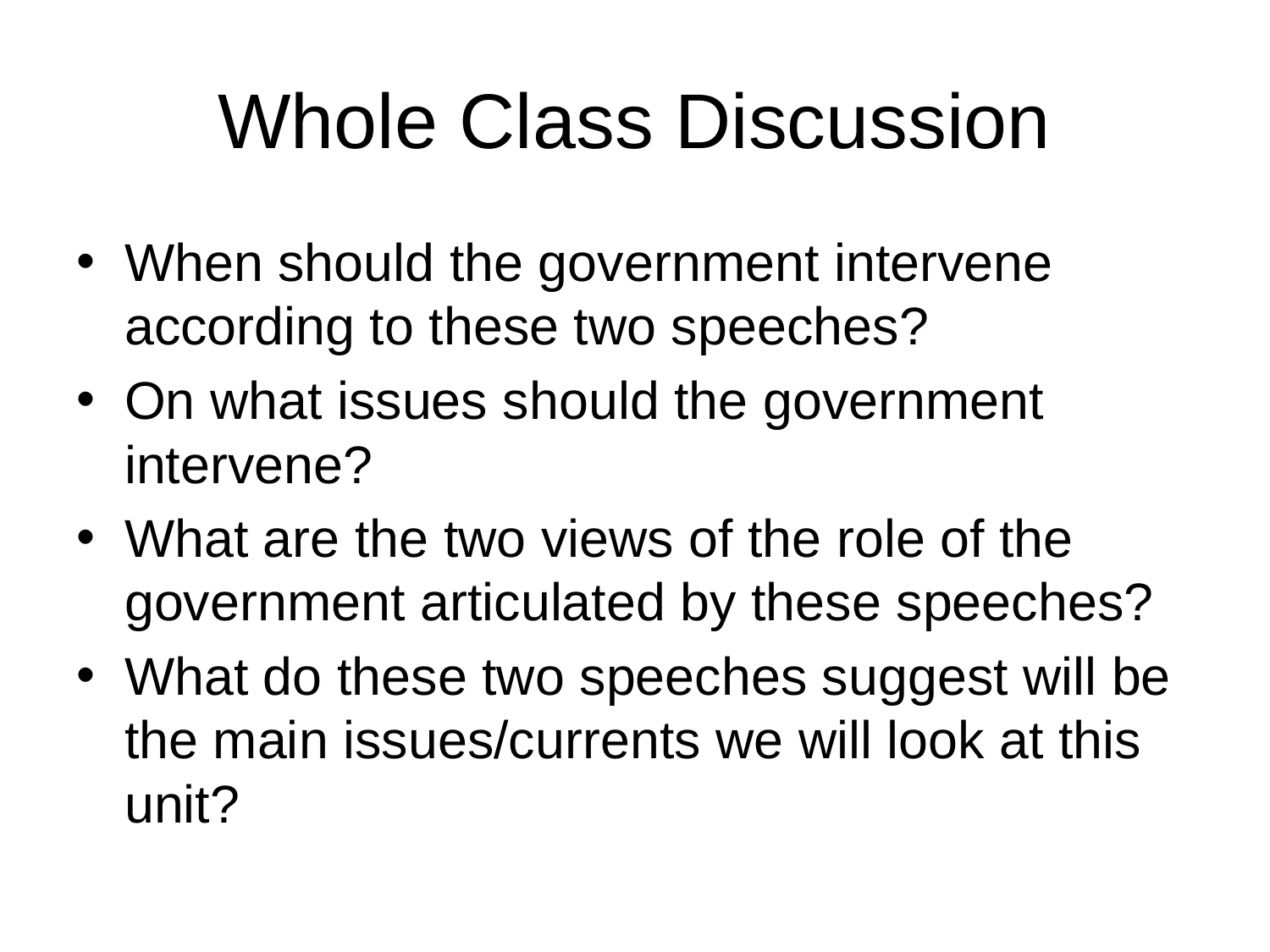

# Whole Class Discussion
When should the government intervene according to these two speeches?
On what issues should the government intervene?
What are the two views of the role of the government articulated by these speeches?
What do these two speeches suggest will be the main issues/currents we will look at this unit?